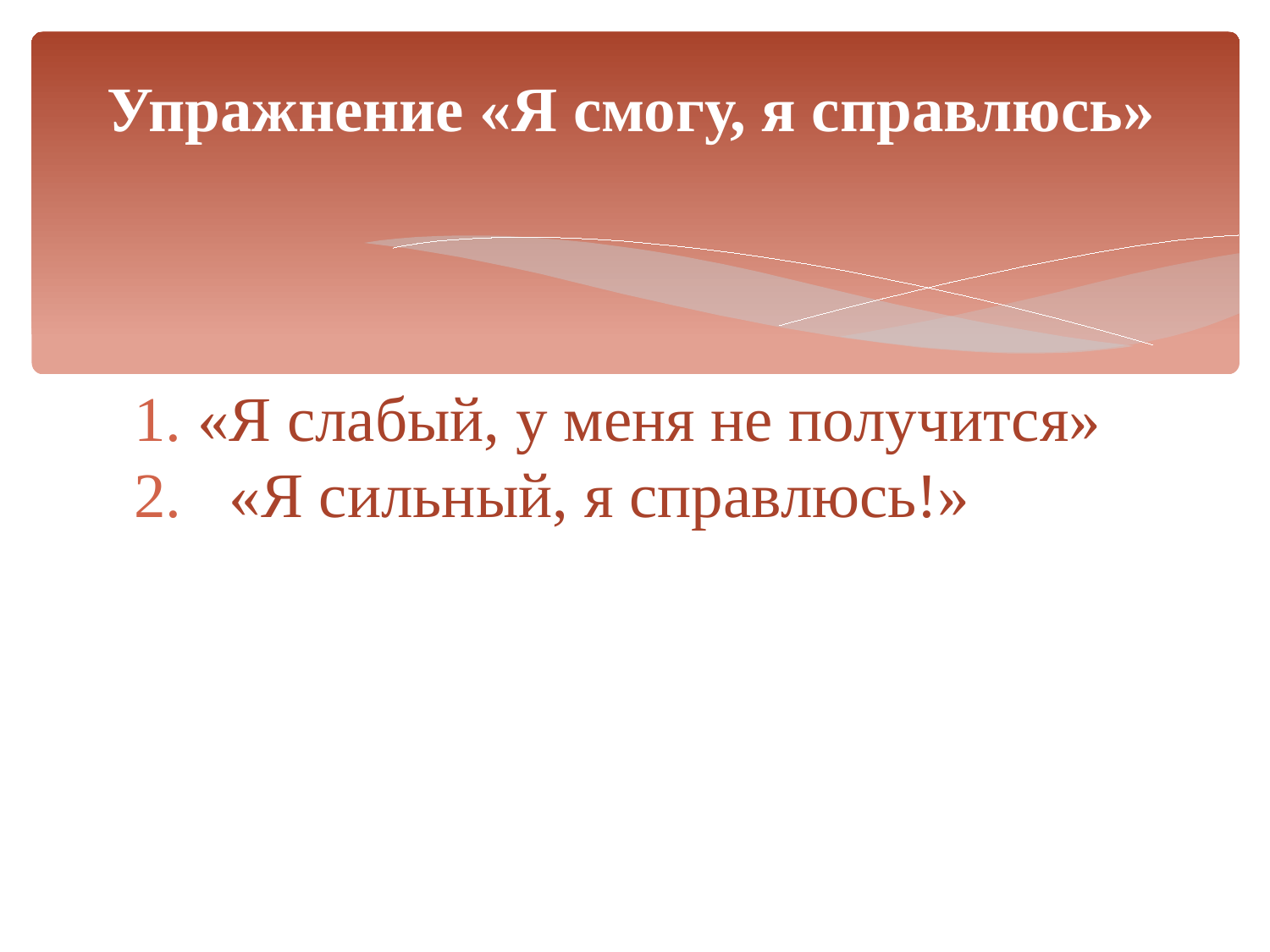

# Упражнение «Я смогу, я справлюсь»
«Я слабый, у меня не получится»
  «Я сильный, я справлюсь!»